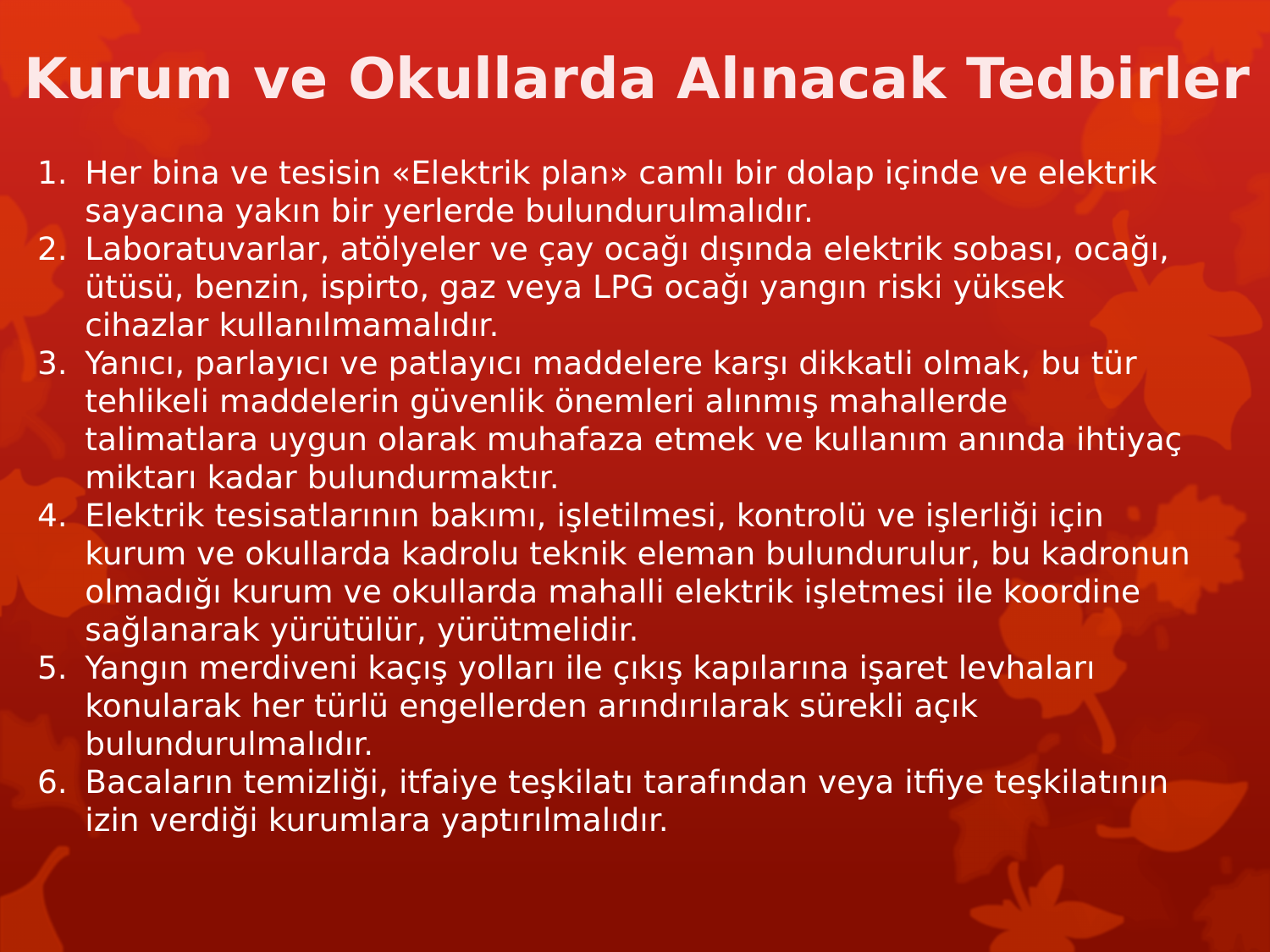

Kurum ve Okullarda Alınacak Tedbirler
Her bina ve tesisin «Elektrik plan» camlı bir dolap içinde ve elektrik sayacına yakın bir yerlerde bulundurulmalıdır.
Laboratuvarlar, atölyeler ve çay ocağı dışında elektrik sobası, ocağı, ütüsü, benzin, ispirto, gaz veya LPG ocağı yangın riski yüksek cihazlar kullanılmamalıdır.
Yanıcı, parlayıcı ve patlayıcı maddelere karşı dikkatli olmak, bu tür tehlikeli maddelerin güvenlik önemleri alınmış mahallerde talimatlara uygun olarak muhafaza etmek ve kullanım anında ihtiyaç miktarı kadar bulundurmaktır.
Elektrik tesisatlarının bakımı, işletilmesi, kontrolü ve işlerliği için kurum ve okullarda kadrolu teknik eleman bulundurulur, bu kadronun olmadığı kurum ve okullarda mahalli elektrik işletmesi ile koordine sağlanarak yürütülür, yürütmelidir.
Yangın merdiveni kaçış yolları ile çıkış kapılarına işaret levhaları konularak her türlü engellerden arındırılarak sürekli açık bulundurulmalıdır.
Bacaların temizliği, itfaiye teşkilatı tarafından veya itfiye teşkilatının izin verdiği kurumlara yaptırılmalıdır.